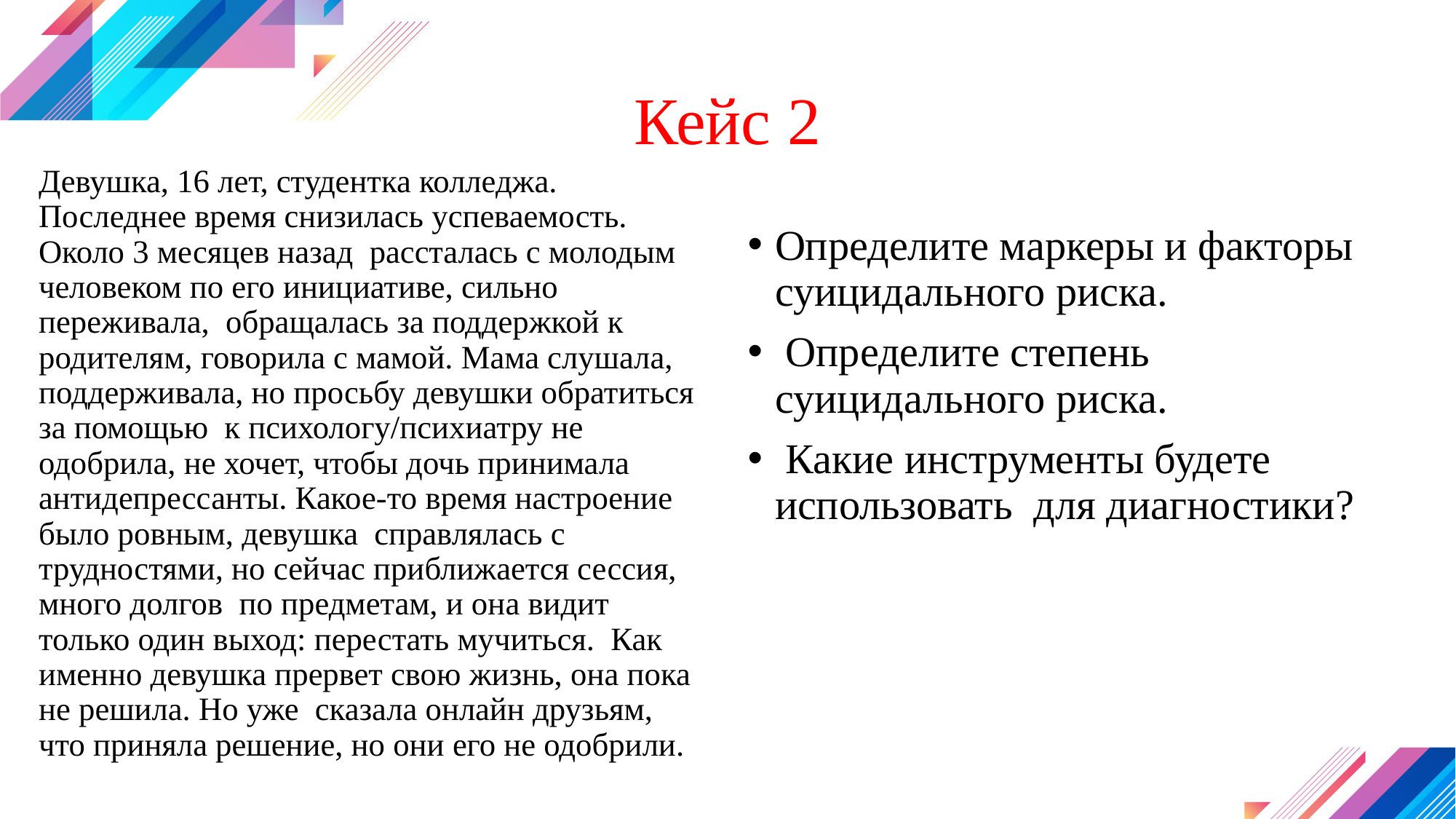

Кейс 2
Девушка, 16 лет, студентка колледжа.  Последнее время снизилась успеваемость. Около 3 месяцев назад  рассталась с молодым человеком по его инициативе, сильно переживала,  обращалась за поддержкой к родителям, говорила с мамой. Мама слушала,  поддерживала, но просьбу девушки обратиться за помощью  к психологу/психиатру не одобрила, не хочет, чтобы дочь принимала  антидепрессанты. Какое-то время настроение было ровным, девушка  справлялась с трудностями, но сейчас приближается сессия, много долгов  по предметам, и она видит только один выход: перестать мучиться.  Как именно девушка прервет свою жизнь, она пока не решила. Но уже  сказала онлайн друзьям, что приняла решение, но они его не одобрили.
Определите маркеры и факторы  суицидального риска.
 Определите степень суицидального риска.
 Какие инструменты будете использовать  для диагностики?